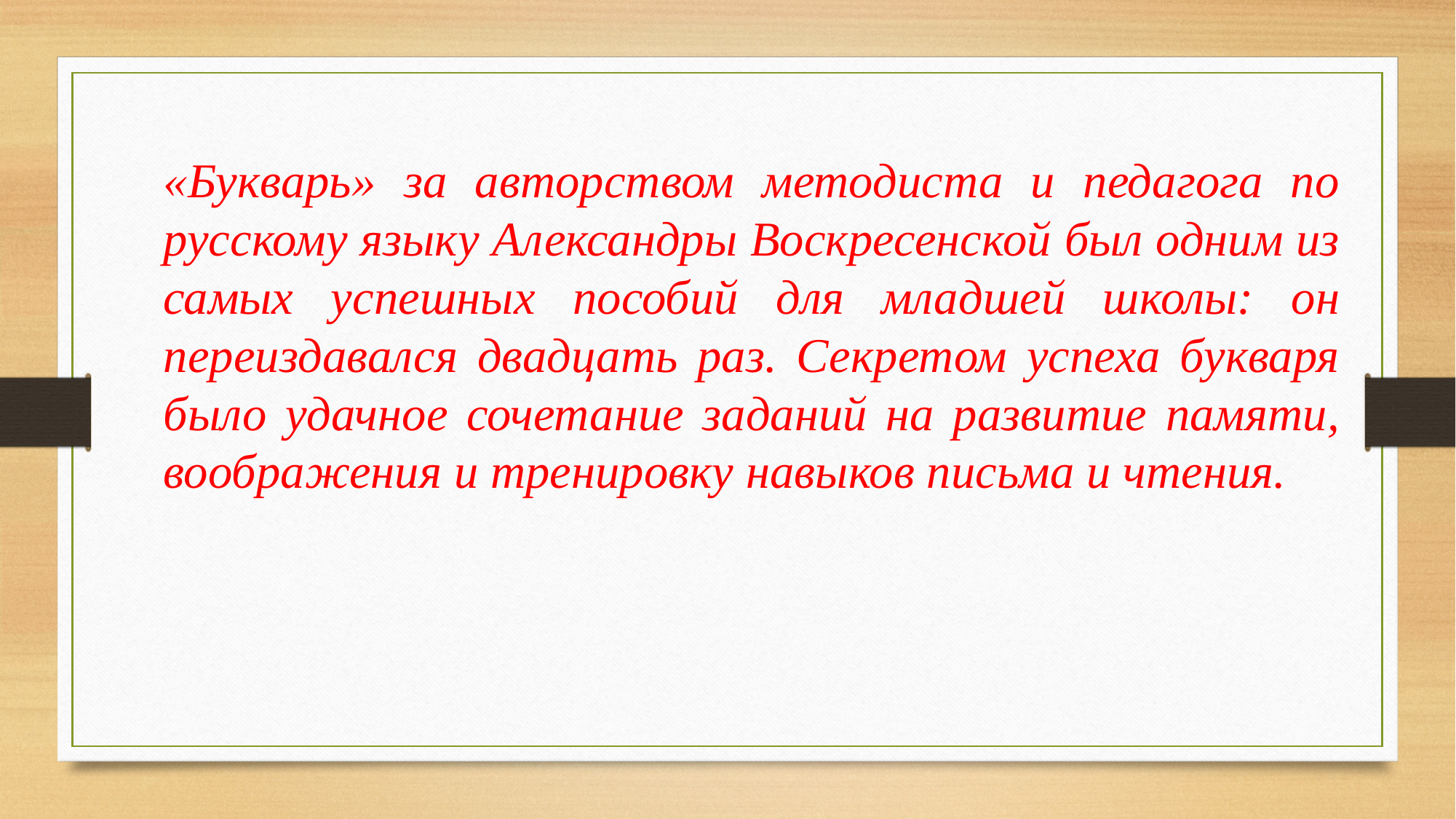

«Букварь» за авторством методиста и педагога по русскому языку Александры Воскресенской был одним из самых успешных пособий для младшей школы: он переиздавался двадцать раз. Секретом успеха букваря было удачное сочетание заданий на развитие памяти, воображения и тренировку навыков письма и чтения.